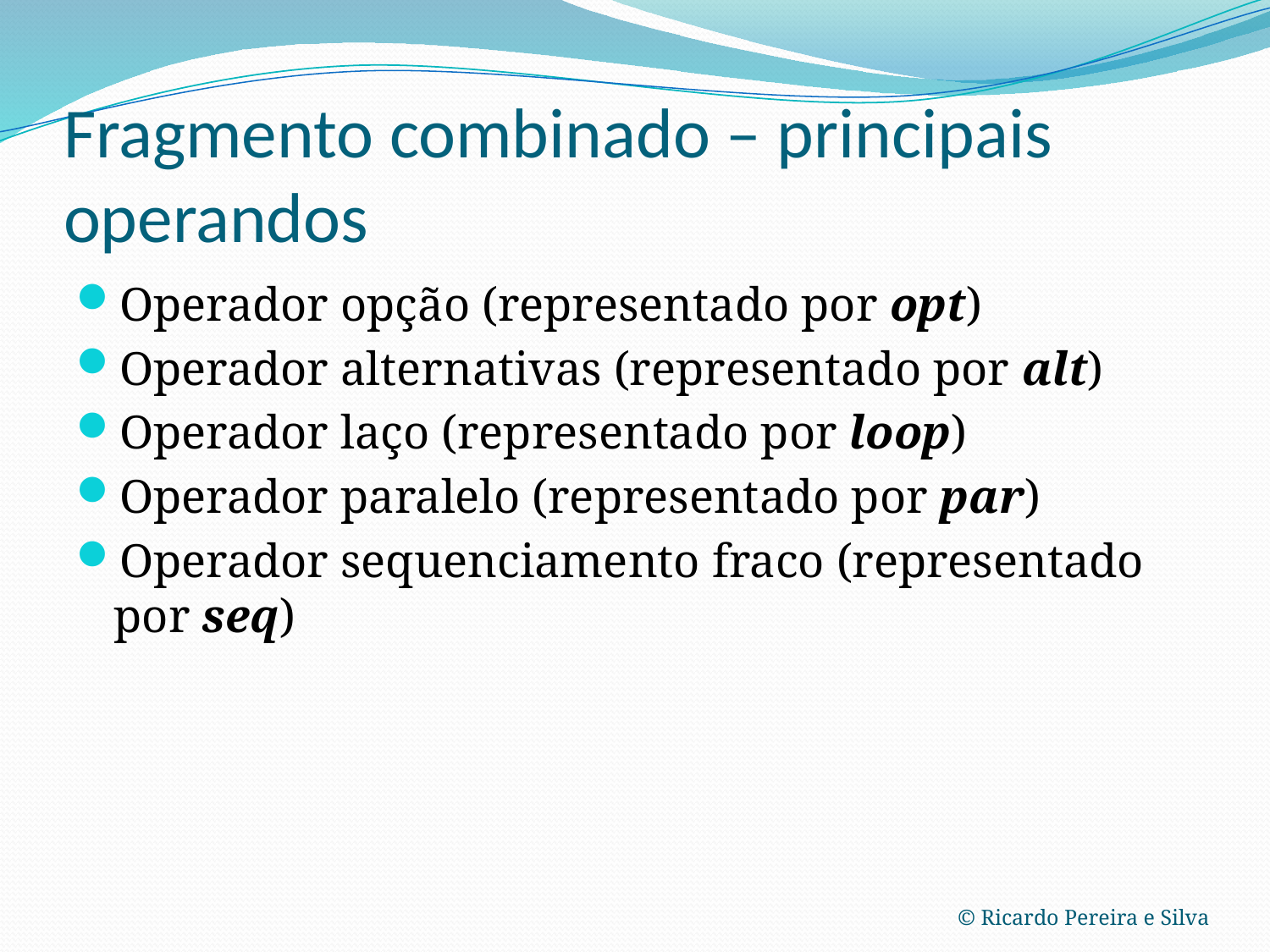

# Fragmento combinado – principais operandos
Operador opção (representado por opt)
Operador alternativas (representado por alt)
Operador laço (representado por loop)
Operador paralelo (representado por par)
Operador sequenciamento fraco (representado por seq)
© Ricardo Pereira e Silva